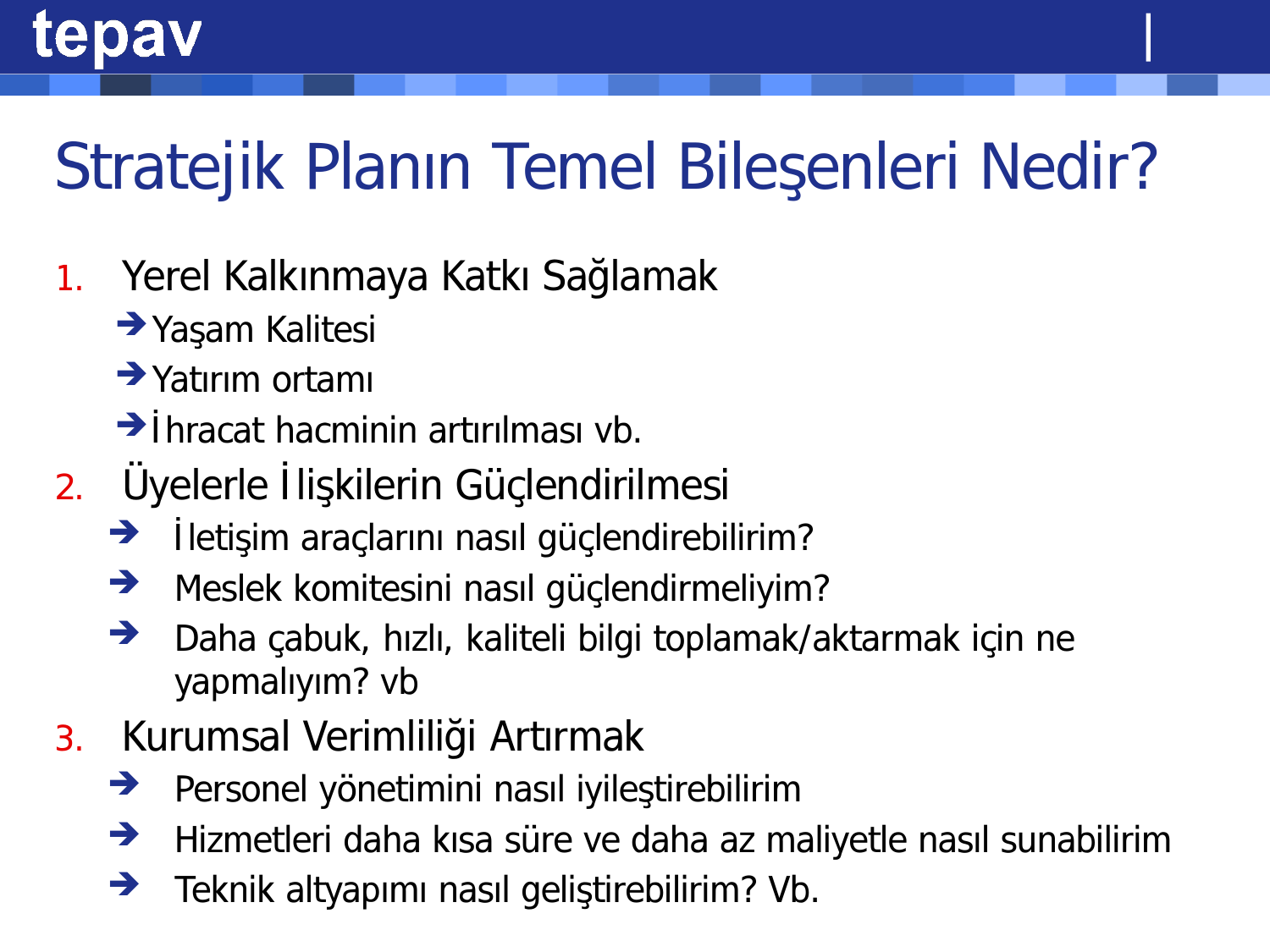

# Stratejik Planın Temel Bileşenleri Nedir?
Yerel Kalkınmaya Katkı Sağlamak
Yaşam Kalitesi
Yatırım ortamı
İhracat hacminin artırılması vb.
Üyelerle İlişkilerin Güçlendirilmesi
İletişim araçlarını nasıl güçlendirebilirim?
Meslek komitesini nasıl güçlendirmeliyim?
Daha çabuk, hızlı, kaliteli bilgi toplamak/aktarmak için ne yapmalıyım? vb
Kurumsal Verimliliği Artırmak
Personel yönetimini nasıl iyileştirebilirim
Hizmetleri daha kısa süre ve daha az maliyetle nasıl sunabilirim
Teknik altyapımı nasıl geliştirebilirim? Vb.